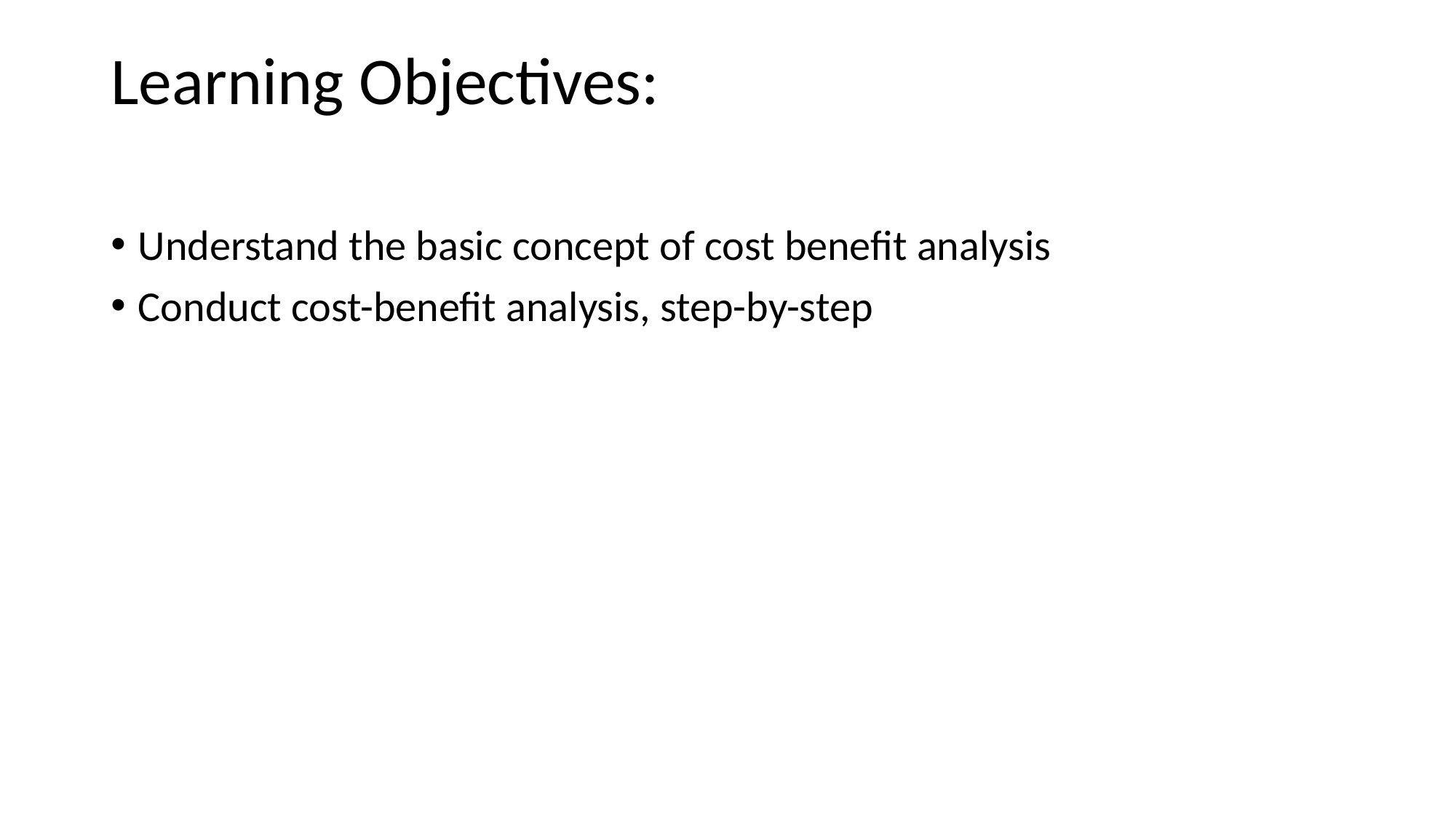

# Learning Objectives:
Understand the basic concept of cost benefit analysis
Conduct cost-benefit analysis, step-by-step